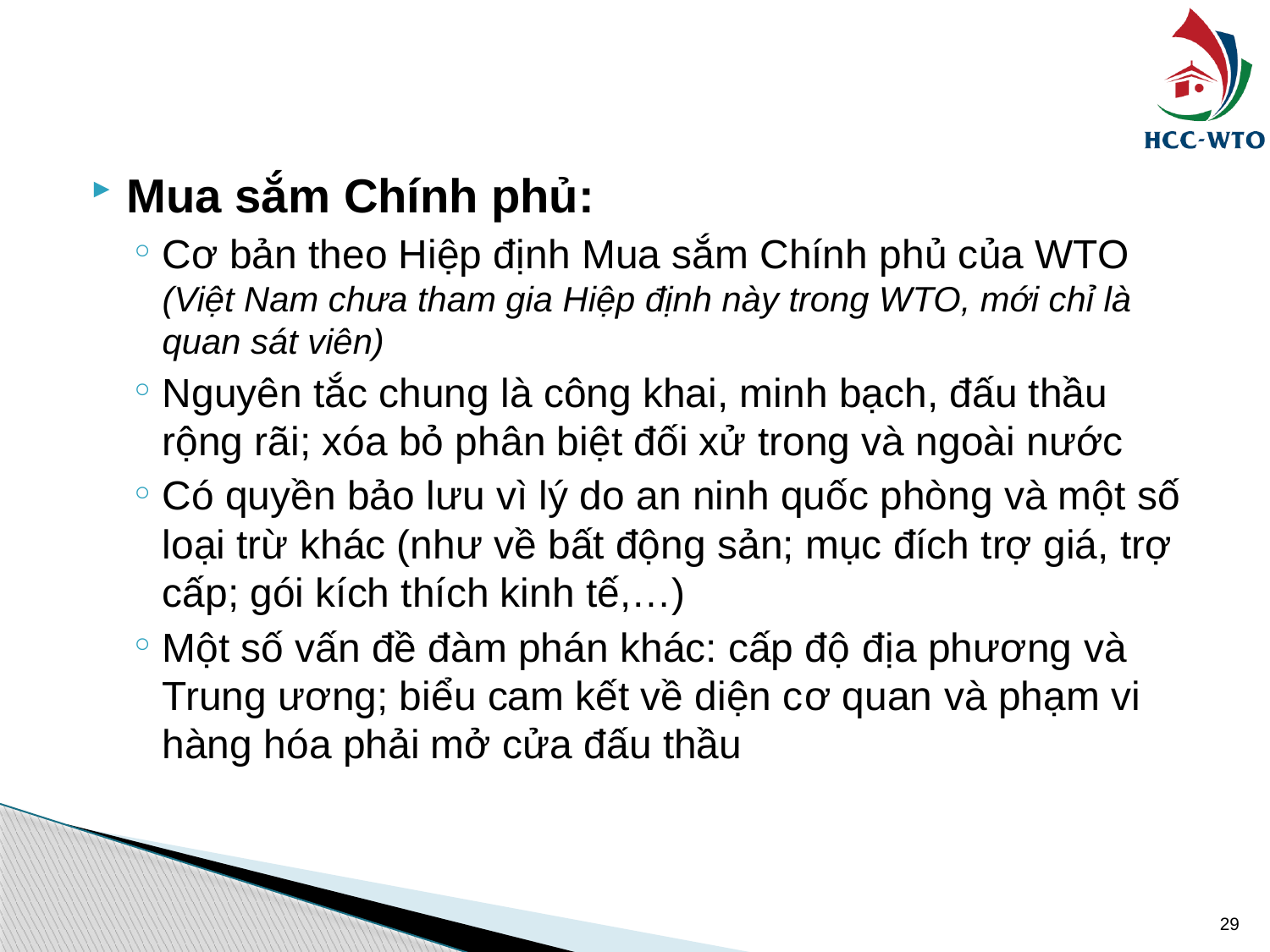

#
Mua sắm Chính phủ:
Cơ bản theo Hiệp định Mua sắm Chính phủ của WTO (Việt Nam chưa tham gia Hiệp định này trong WTO, mới chỉ là quan sát viên)
Nguyên tắc chung là công khai, minh bạch, đấu thầu rộng rãi; xóa bỏ phân biệt đối xử trong và ngoài nước
Có quyền bảo lưu vì lý do an ninh quốc phòng và một số loại trừ khác (như về bất động sản; mục đích trợ giá, trợ cấp; gói kích thích kinh tế,…)
Một số vấn đề đàm phán khác: cấp độ địa phương và Trung ương; biểu cam kết về diện cơ quan và phạm vi hàng hóa phải mở cửa đấu thầu
29